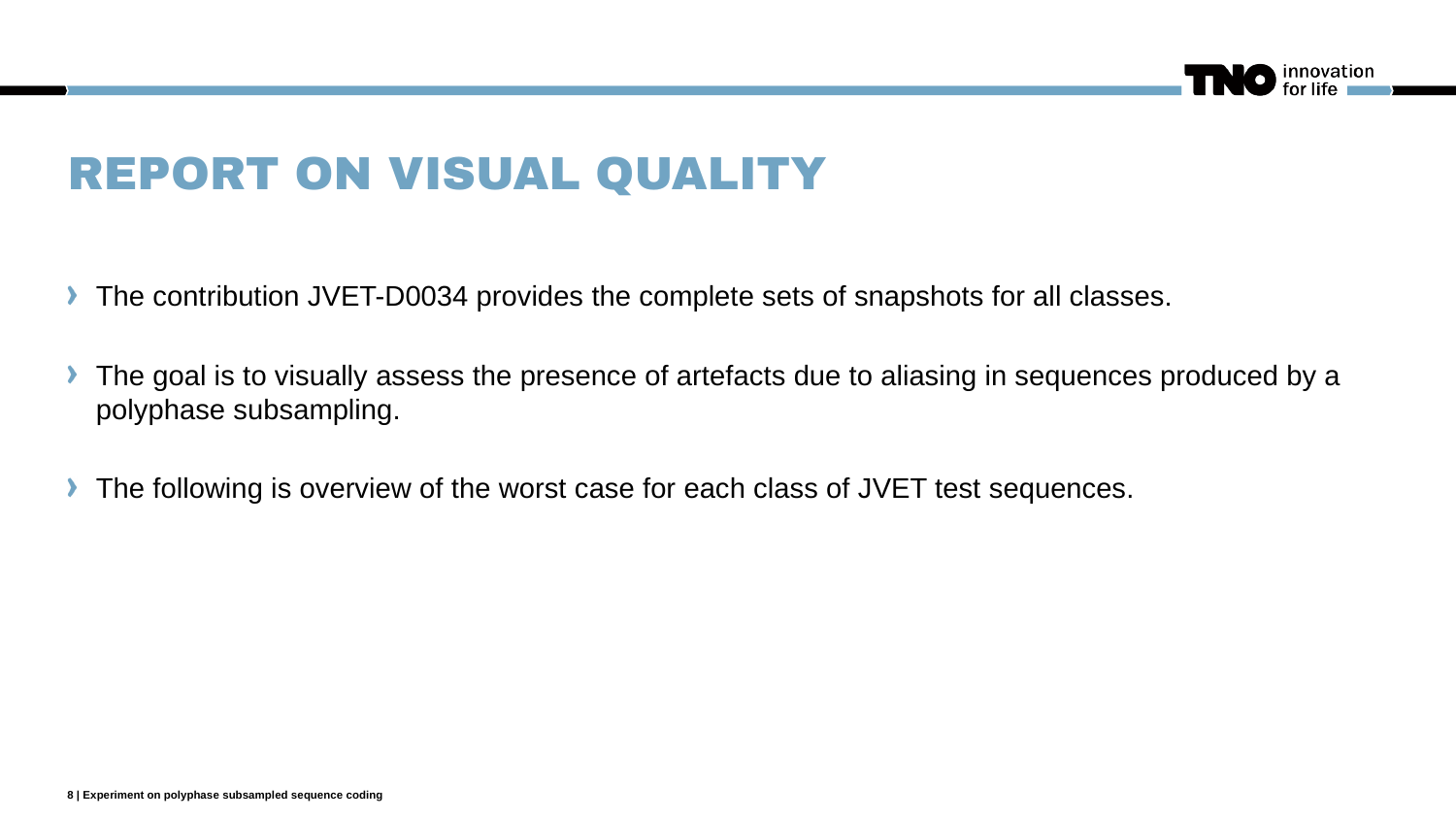

# Report on visual quality
The contribution JVET-D0034 provides the complete sets of snapshots for all classes.

The goal is to visually assess the presence of artefacts due to aliasing in sequences produced by a polyphase subsampling.

The following is overview of the worst case for each class of JVET test sequences.
8 | Experiment on polyphase subsampled sequence coding